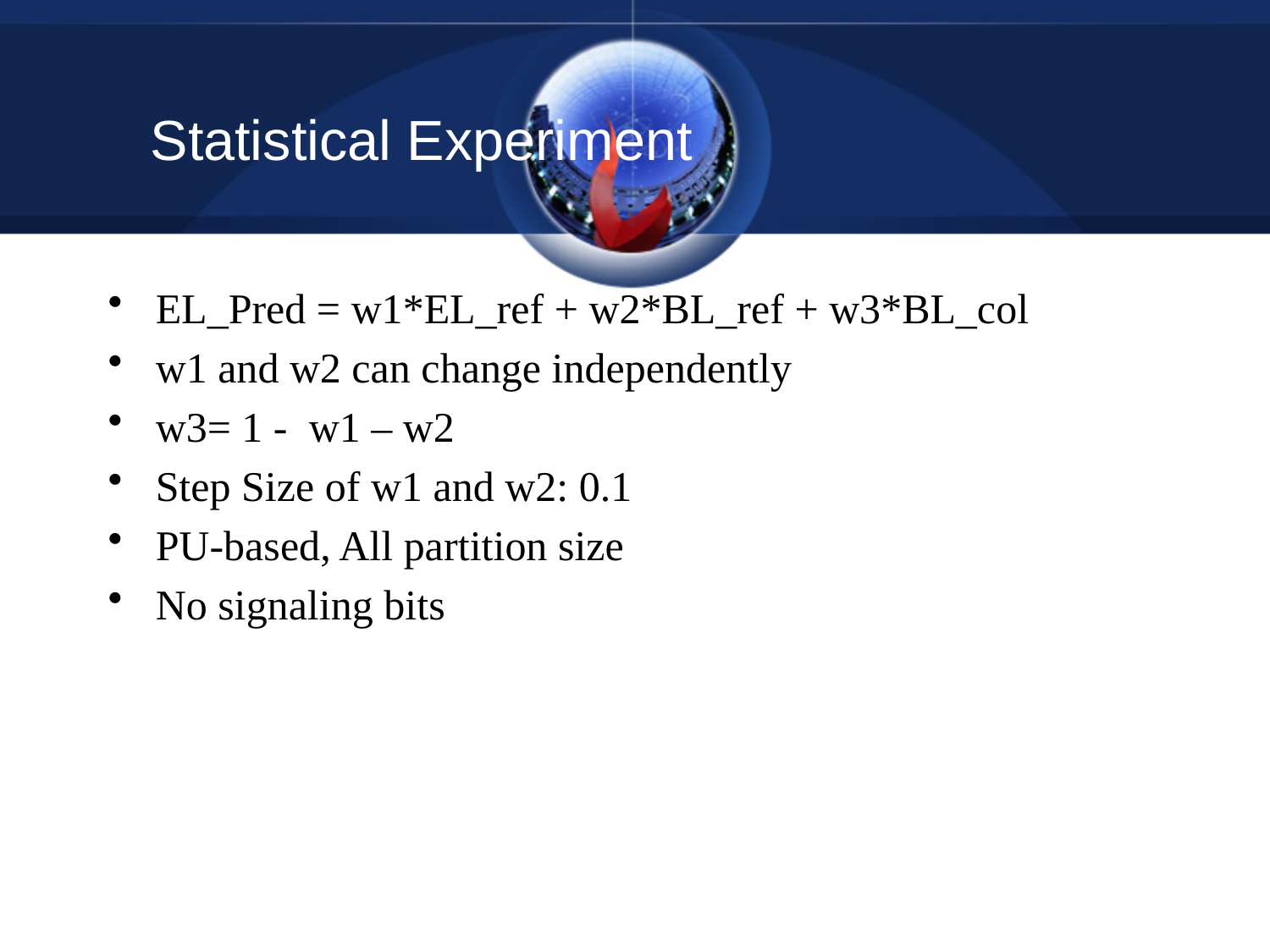

# Statistical Experiment
EL_Pred = w1*EL_ref + w2*BL_ref + w3*BL_col
w1 and w2 can change independently
w3= 1 -  w1 – w2
Step Size of w1 and w2: 0.1
PU-based, All partition size
No signaling bits